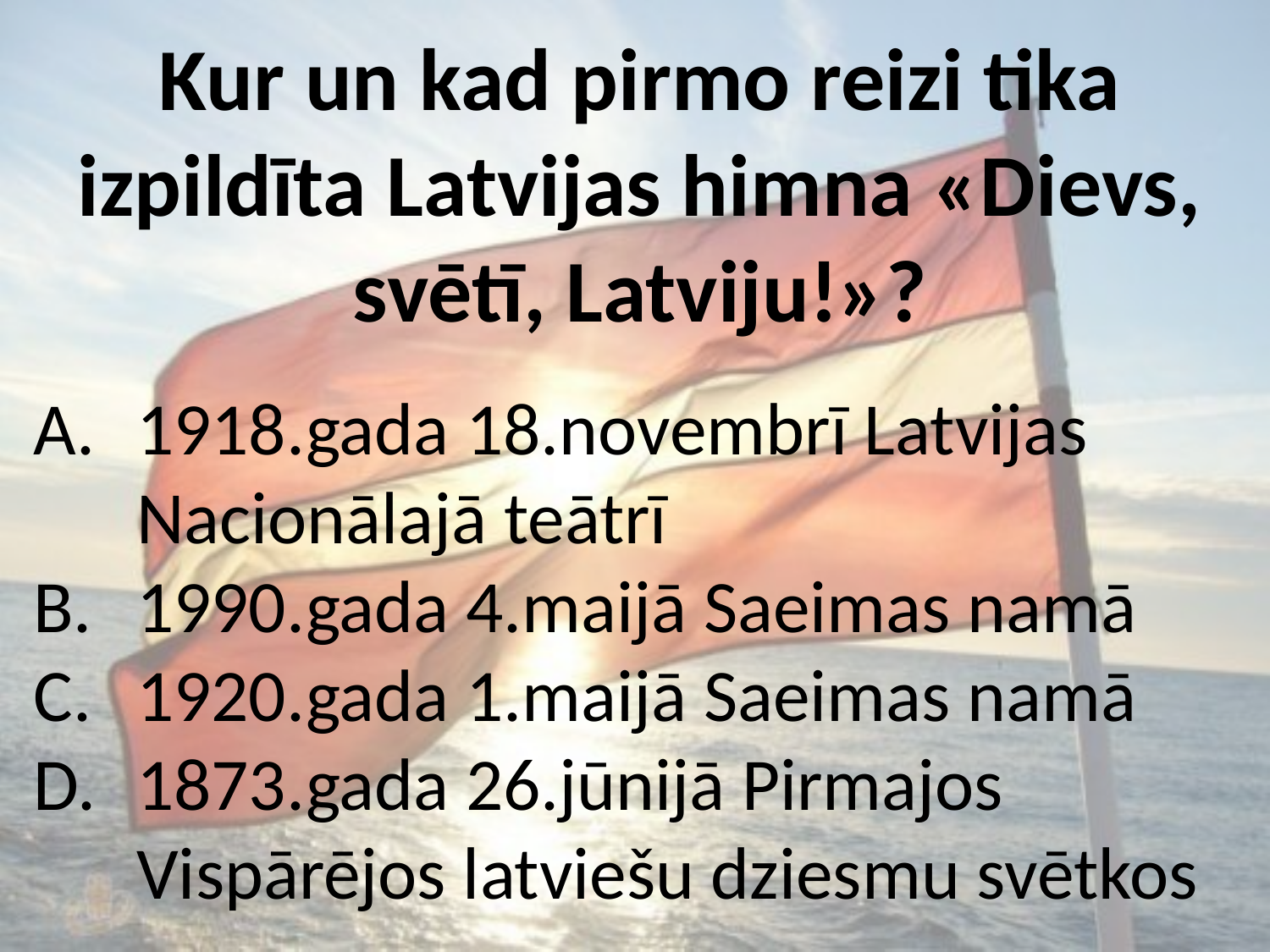

Kur un kad pirmo reizi tika izpildīta Latvijas himna «Dievs, svētī, Latviju!»?
1918.gada 18.novembrī Latvijas Nacionālajā teātrī
1990.gada 4.maijā Saeimas namā
1920.gada 1.maijā Saeimas namā
1873.gada 26.jūnijā Pirmajos Vispārējos latviešu dziesmu svētkos